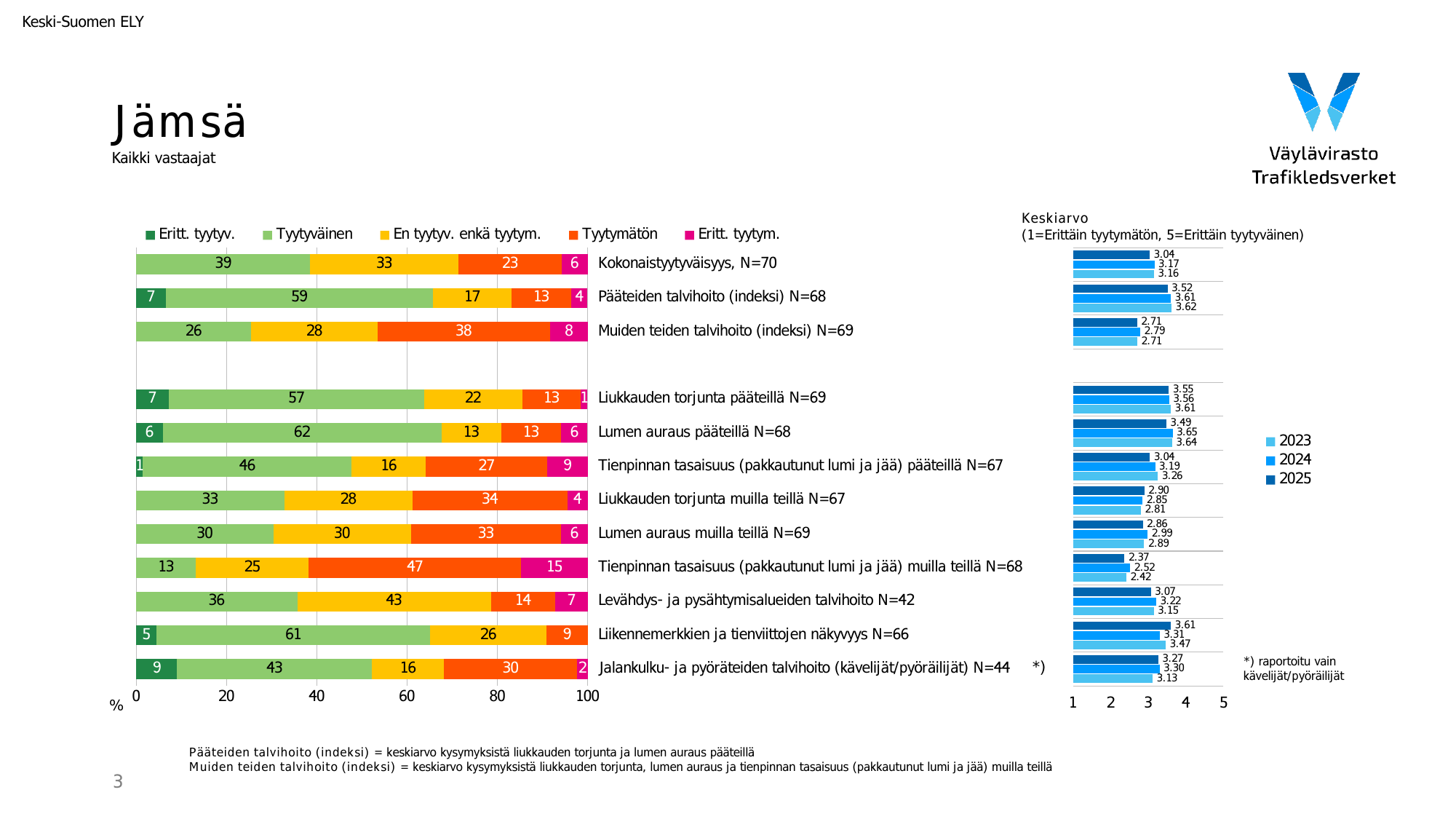

Keski-Suomen ELY
# Jämsä
Kaikki vastaajat
Keskiarvo
(1=Erittäin tyytymätön, 5=Erittäin tyytyväinen)

### Chart

| Category | Eritt. tyytyv. | Tyytyväinen | En tyytyv. enkä tyytym. | Tyytymätön | Eritt. tyytym. |
|---|---|---|---|---|---|
| Kokonaistyytyväisyys, N=70 | None | 38.571429 | 32.857143 | 22.857143 | 5.714286 |
| Pääteiden talvihoito (indeksi) N=68 | 6.5643650000000004 | 59.14322249999999 | 17.487212 | 13.139386 | 3.665814 |
| Muiden teiden talvihoito (indeksi) N=69 | None | 25.501966 | 27.930997333333334 | 38.24017166666667 | 8.326865 |
|  | None | None | None | None | None |
| Liukkauden torjunta pääteillä N=69 | 7.246377 | 56.521739 | 21.73913 | 13.043478 | 1.449275 |
| Lumen auraus pääteillä N=68 | 5.882353 | 61.764706 | 13.235294 | 13.235294 | 5.882353 |
| Tienpinnan tasaisuus (pakkautunut lumi ja jää) pääteillä N=67 | 1.492537 | 46.268657 | 16.41791 | 26.865672 | 8.955224 |
| Liukkauden torjunta muilla teillä N=67 | None | 32.835821 | 28.358209 | 34.328358 | 4.477612 |
| Lumen auraus muilla teillä N=69 | None | 30.434783 | 30.434783 | 33.333333 | 5.797101 |
| Tienpinnan tasaisuus (pakkautunut lumi ja jää) muilla teillä N=68 | None | 13.235294 | 25.0 | 47.058824 | 14.705882 |
| Levähdys- ja pysähtymisalueiden talvihoito N=42 | None | 35.714286 | 42.857143 | 14.285714 | 7.142857 |
| Liikennemerkkien ja tienviittojen näkyvyys N=66 | 4.545455 | 60.606061 | 25.757576 | 9.090909 | None |
| Jalankulku- ja pyöräteiden talvihoito (kävelijät/pyöräilijät) N=44 | 9.090909 | 43.181818 | 15.909091 | 29.545455 | 2.272727 |

### Chart

| Category | 2025 | 2024 | 2023 |
|---|---|---|---|
*) raportoitu vain
kävelijät/pyöräilijät
*)
%
Pääteiden talvihoito (indeksi) = keskiarvo kysymyksistä liukkauden torjunta ja lumen auraus pääteillä
Muiden teiden talvihoito (indeksi) = keskiarvo kysymyksistä liukkauden torjunta, lumen auraus ja tienpinnan tasaisuus (pakkautunut lumi ja jää) muilla teillä

3